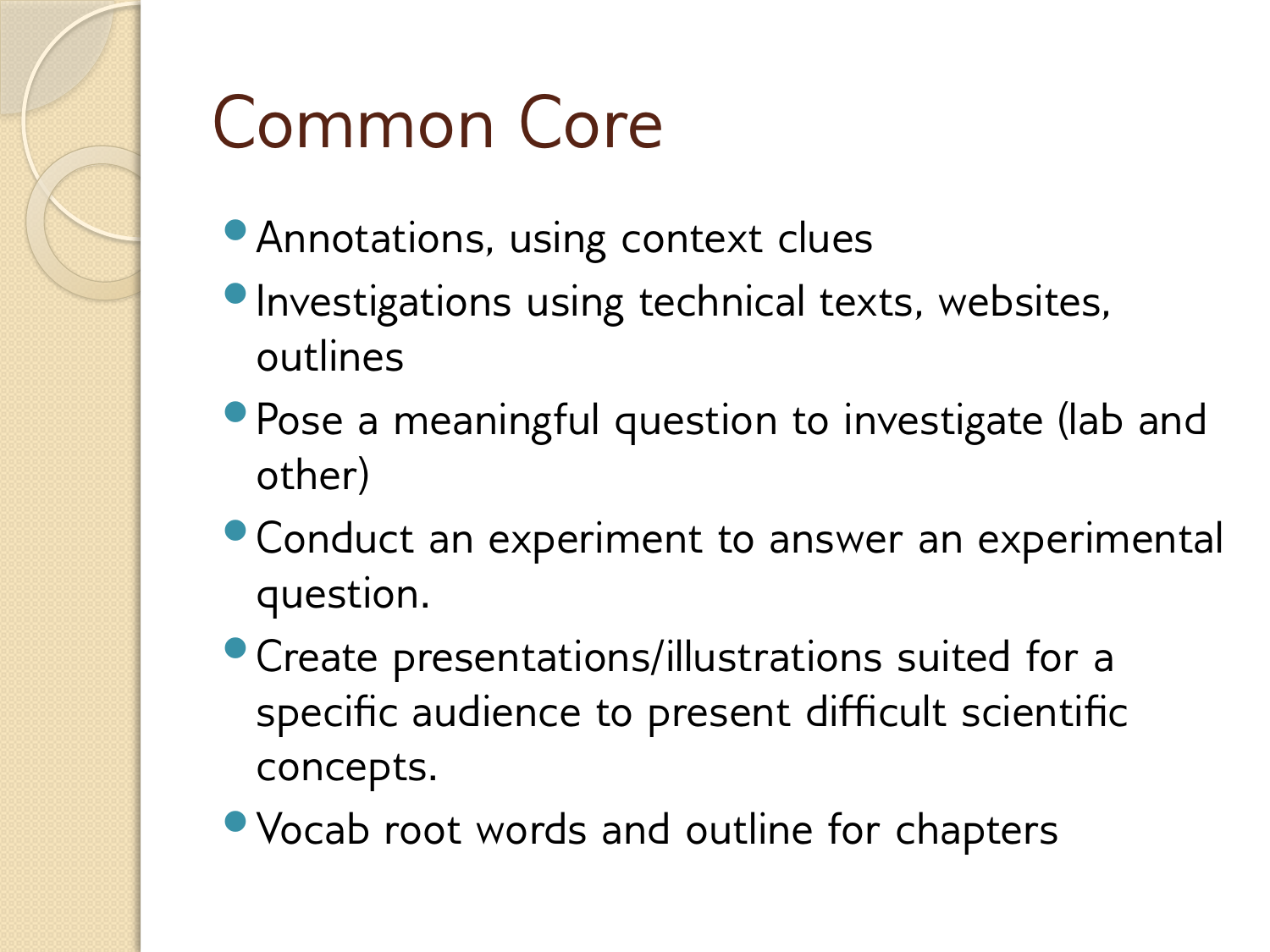

# Common Core
Annotations, using context clues
Investigations using technical texts, websites, outlines
Pose a meaningful question to investigate (lab and other)
Conduct an experiment to answer an experimental question.
Create presentations/illustrations suited for a specific audience to present difficult scientific concepts.
Vocab root words and outline for chapters